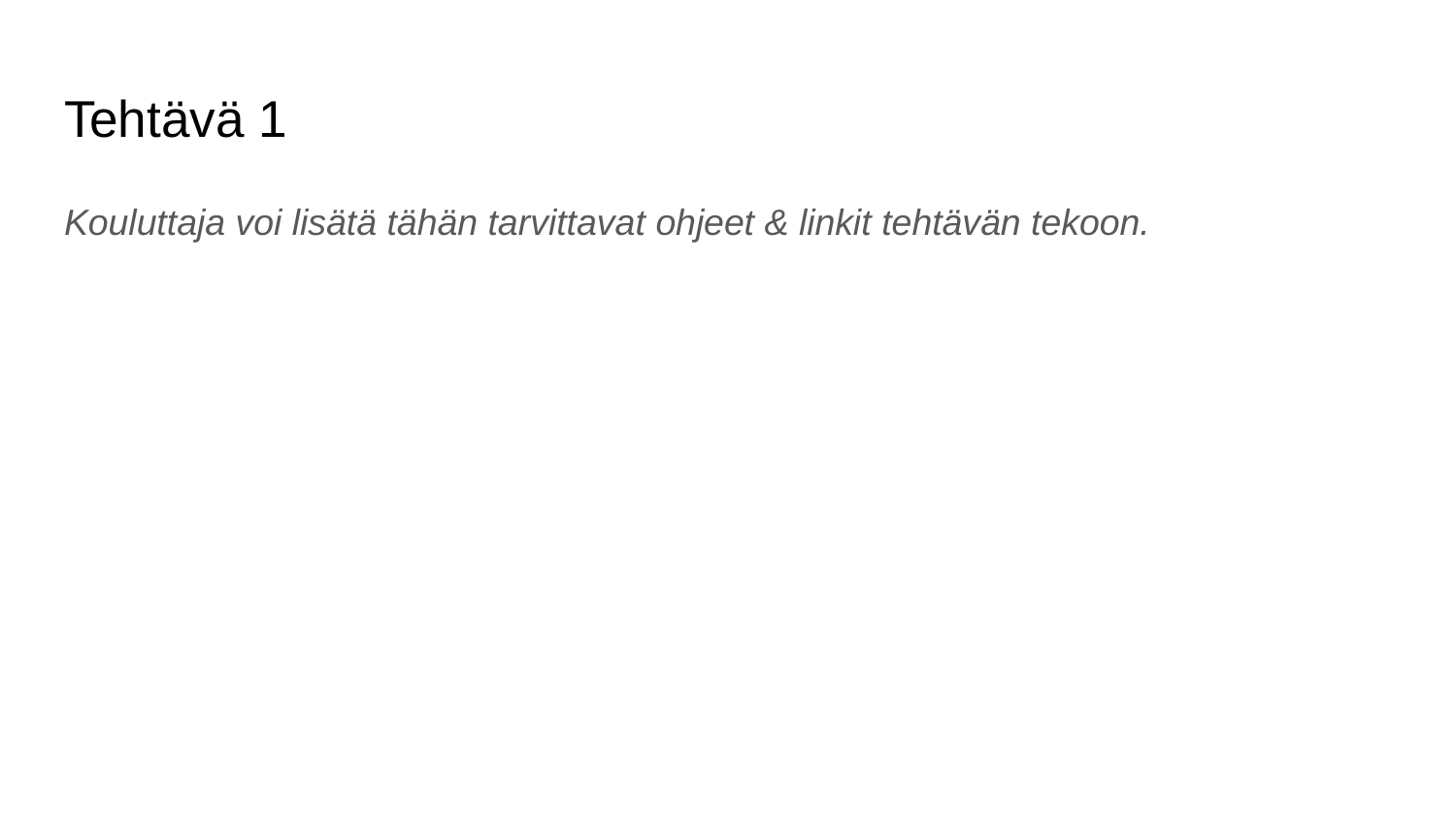

# Tehtävä 1
Kouluttaja voi lisätä tähän tarvittavat ohjeet & linkit tehtävän tekoon.